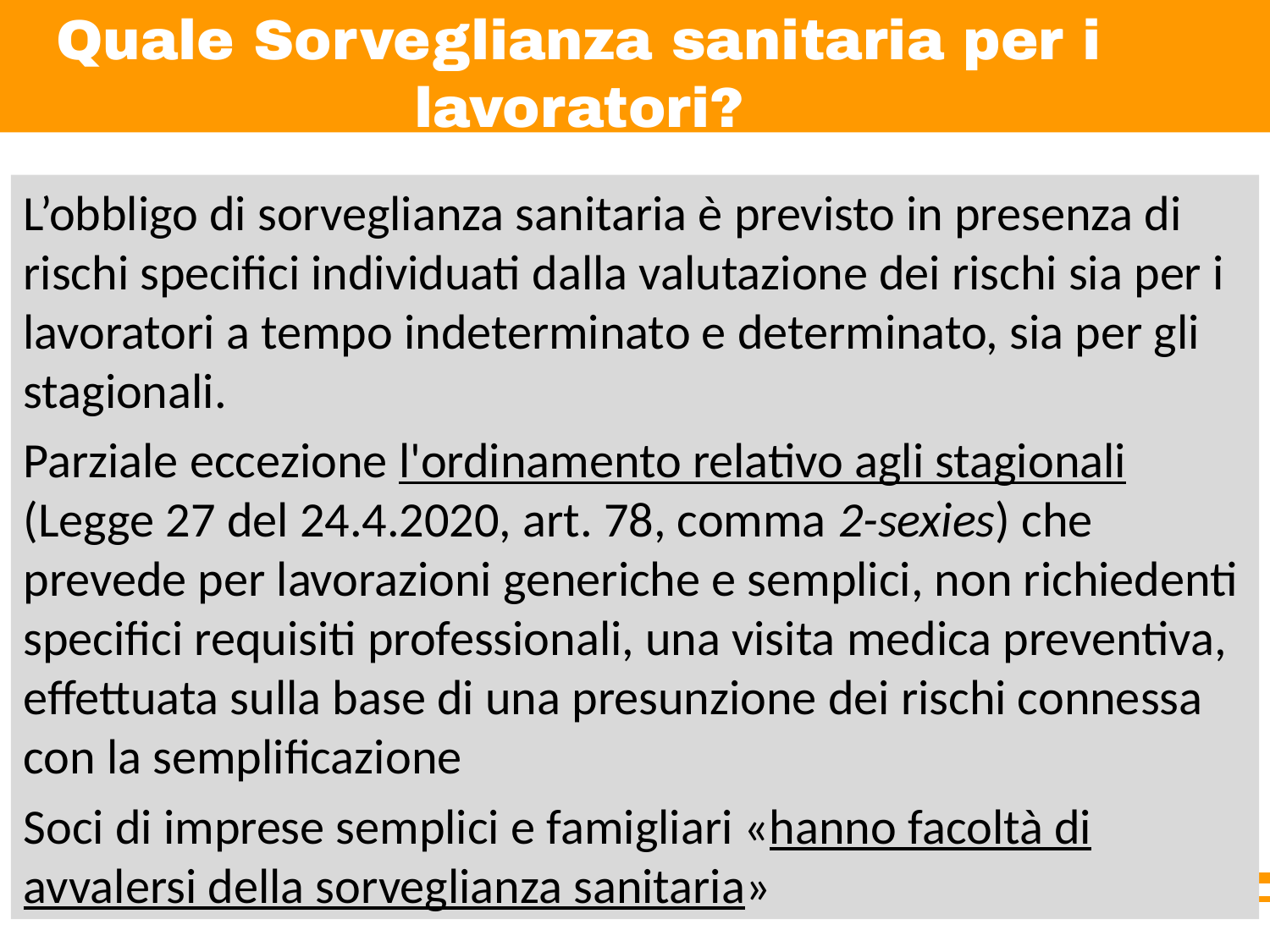

Quale Sorveglianza sanitaria per i lavoratori?
L’obbligo di sorveglianza sanitaria è previsto in presenza di rischi specifici individuati dalla valutazione dei rischi sia per i lavoratori a tempo indeterminato e determinato, sia per gli stagionali.
Parziale eccezione l'ordinamento relativo agli stagionali (Legge 27 del 24.4.2020, art. 78, comma 2-sexies) che prevede per lavorazioni generiche e semplici, non richiedenti specifici requisiti professionali, una visita medica preventiva, effettuata sulla base di una presunzione dei rischi connessa con la semplificazione
Soci di imprese semplici e famigliari «hanno facoltà di avvalersi della sorveglianza sanitaria»